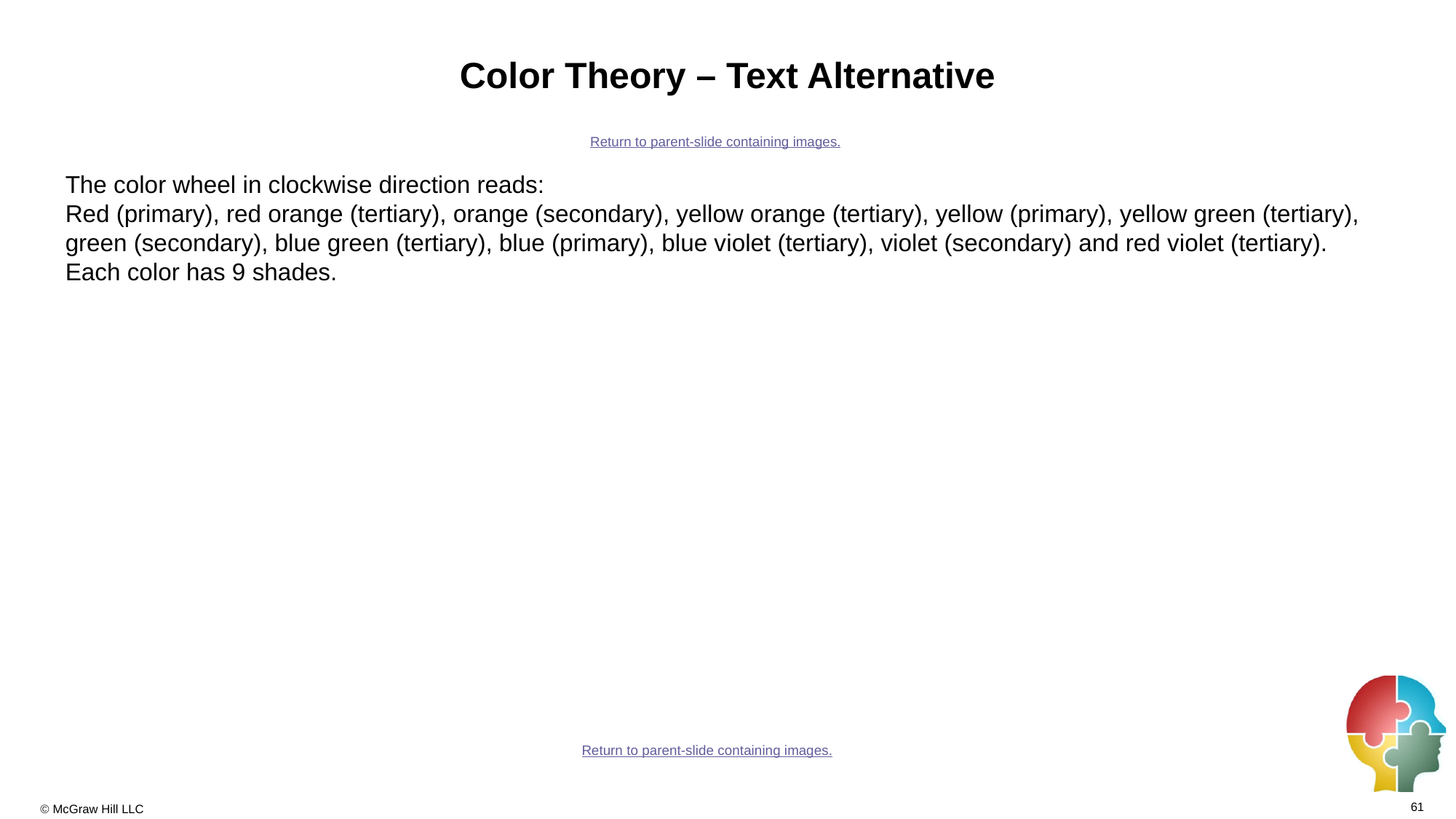

# Color Theory – Text Alternative
Return to parent-slide containing images.
The color wheel in clockwise direction reads:
Red (primary), red orange (tertiary), orange (secondary), yellow orange (tertiary), yellow (primary), yellow green (tertiary), green (secondary), blue green (tertiary), blue (primary), blue violet (tertiary), violet (secondary) and red violet (tertiary).
Each color has 9 shades.
Return to parent-slide containing images.
61